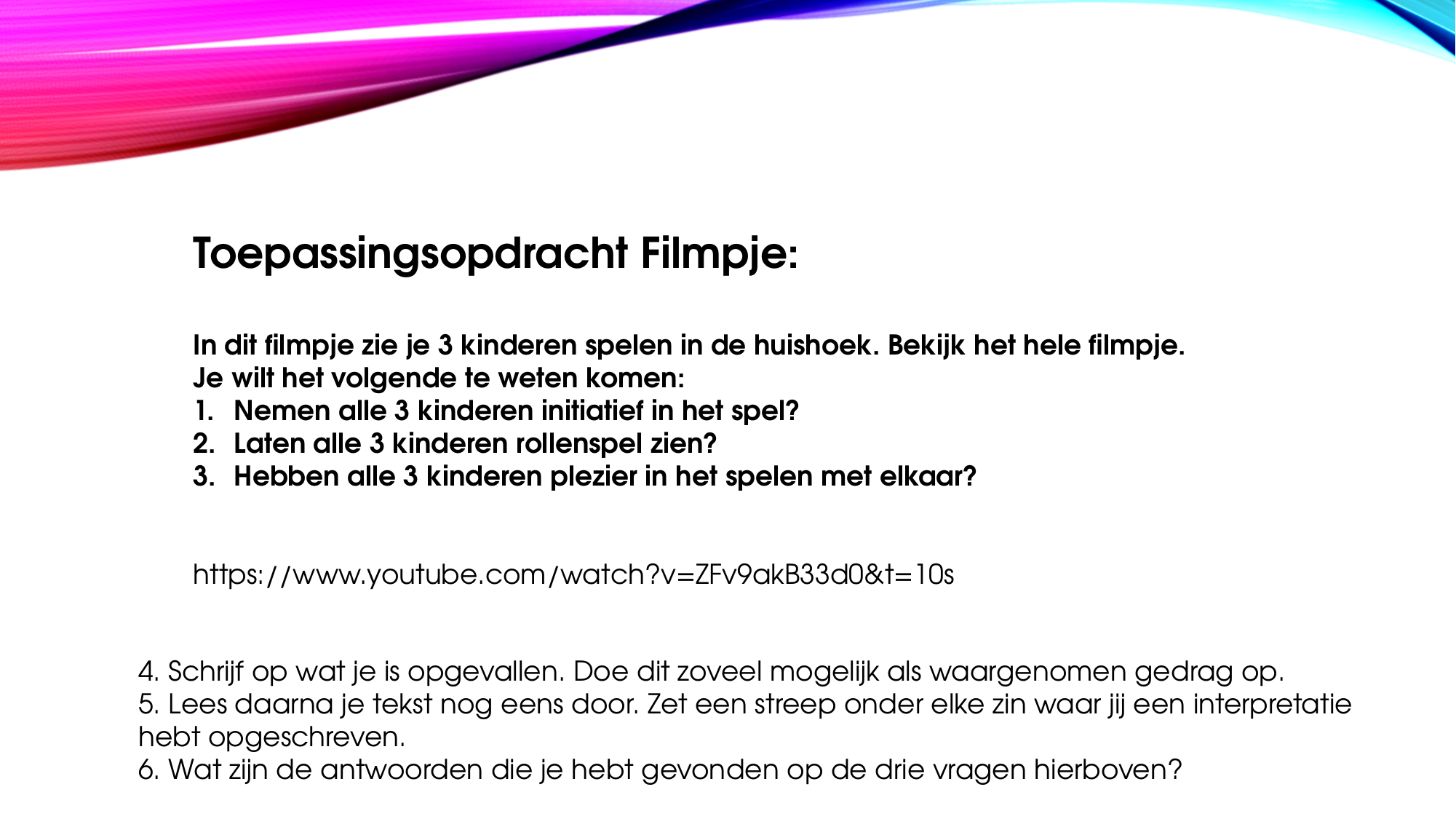

Toepassingsopdracht Filmpje:

In dit filmpje zie je 3 kinderen spelen in de huishoek. Bekijk het hele filmpje.
Je wilt het volgende te weten komen:
Nemen alle 3 kinderen initiatief in het spel?
Laten alle 3 kinderen rollenspel zien?
Hebben alle 3 kinderen plezier in het spelen met elkaar?

https://www.youtube.com/watch?v=ZFv9akB33d0&t=10s

4. Schrijf op wat je is opgevallen. Doe dit zoveel mogelijk als waargenomen gedrag op.
5. Lees daarna je tekst nog eens door. Zet een streep onder elke zin waar jij een interpretatie
hebt opgeschreven.
6. Wat zijn de antwoorden die je hebt gevonden op de drie vragen hierboven?